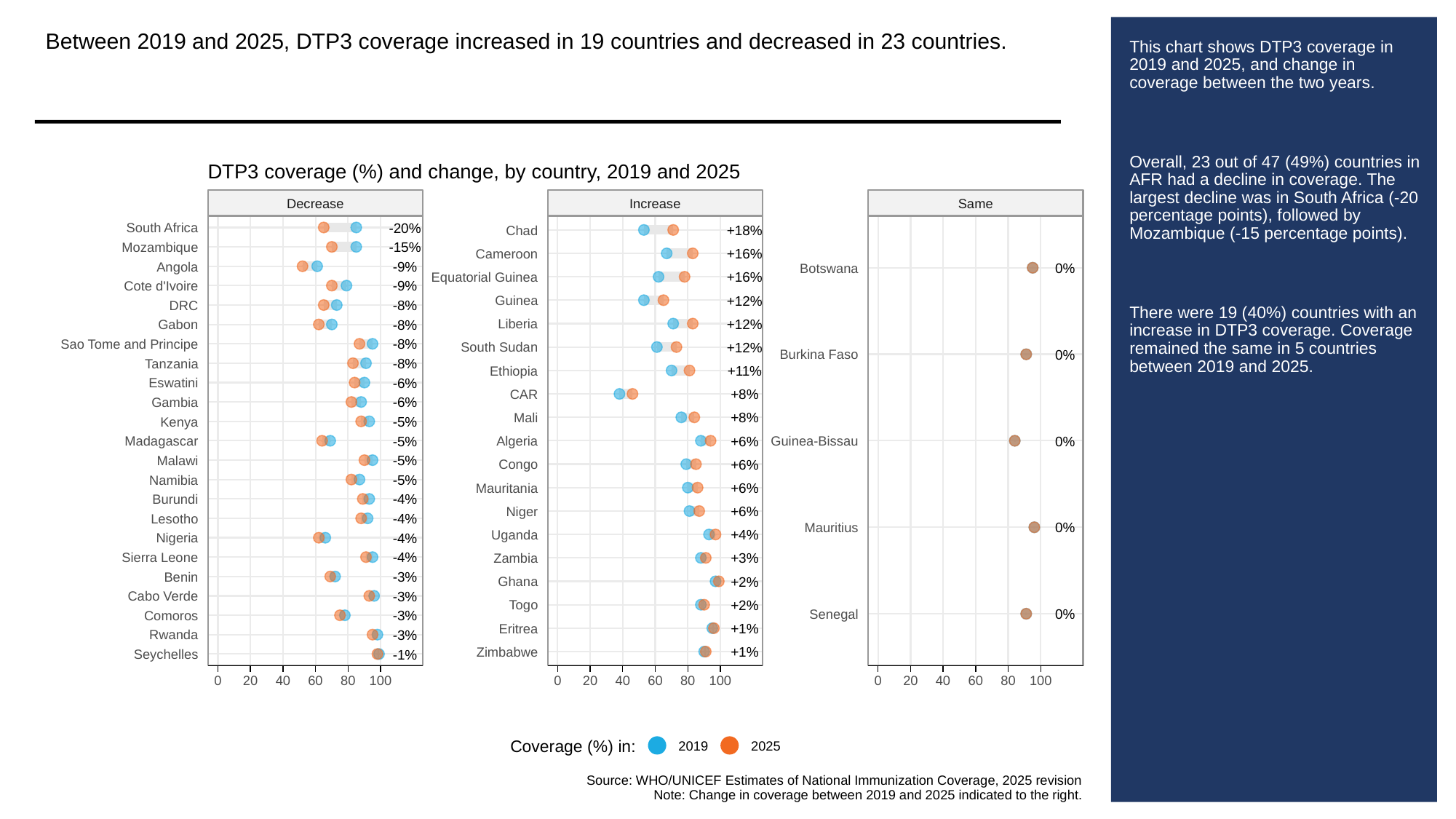

Between 2019 and 2025, DTP3 coverage increased in 19 countries and decreased in 23 countries.
# This chart shows DTP3 coverage in 2019 and 2025, and change in coverage between the two years.

Overall, 23 out of 47 (49%) countries in AFR had a decline in coverage. The largest decline was in South Africa (-20 percentage points), followed by Mozambique (-15 percentage points).

There were 19 (40%) countries with an increase in DTP3 coverage. Coverage remained the same in 5 countries between 2019 and 2025.

DTP3 coverage (%) and change, by country, 2019 and 2025

Decrease
Increase
Same

-20%
South Africa

+18%
Chad

-15%
Mozambique

+16%
Cameroon

-9%
Angola

0%
Botswana

+16%
Equatorial Guinea

-9%
Cote d'Ivoire

+12%
Guinea

-8%

DRC

+12%
Liberia

-8%
Gabon

-8%
Sao Tome and Principe

+12%
South Sudan

0%
Burkina Faso

-8%
Tanzania

+11%
Ethiopia

-6%
Eswatini

+8%
CAR

-6%
Gambia

+8%
Mali

-5%
Kenya

-5%
+6%
0%
Madagascar
Algeria
Guinea-Bissau

-5%
Malawi

+6%
Congo

-5%
Namibia

+6%
Mauritania

-4%
Burundi

+6%
Niger

-4%
Lesotho

0%
Mauritius

+4%
Uganda

-4%
Nigeria

-4%
Sierra Leone

+3%
Zambia

-3%
Benin

+2%

Ghana

-3%
Cabo Verde

+2%
Togo

0%
Senegal

-3%
Comoros

+1%
Eritrea

-3%
Rwanda

+1%
Zimbabwe

-1%
Seychelles

0
20
40
60
80
100
0
20
40
60
80
100
0
20
40
60
80
100

Coverage (%) in:
2019
2025
Source: WHO/UNICEF Estimates of National Immunization Coverage, 2025 revision
Note: Change in coverage between 2019 and 2025 indicated to the right.